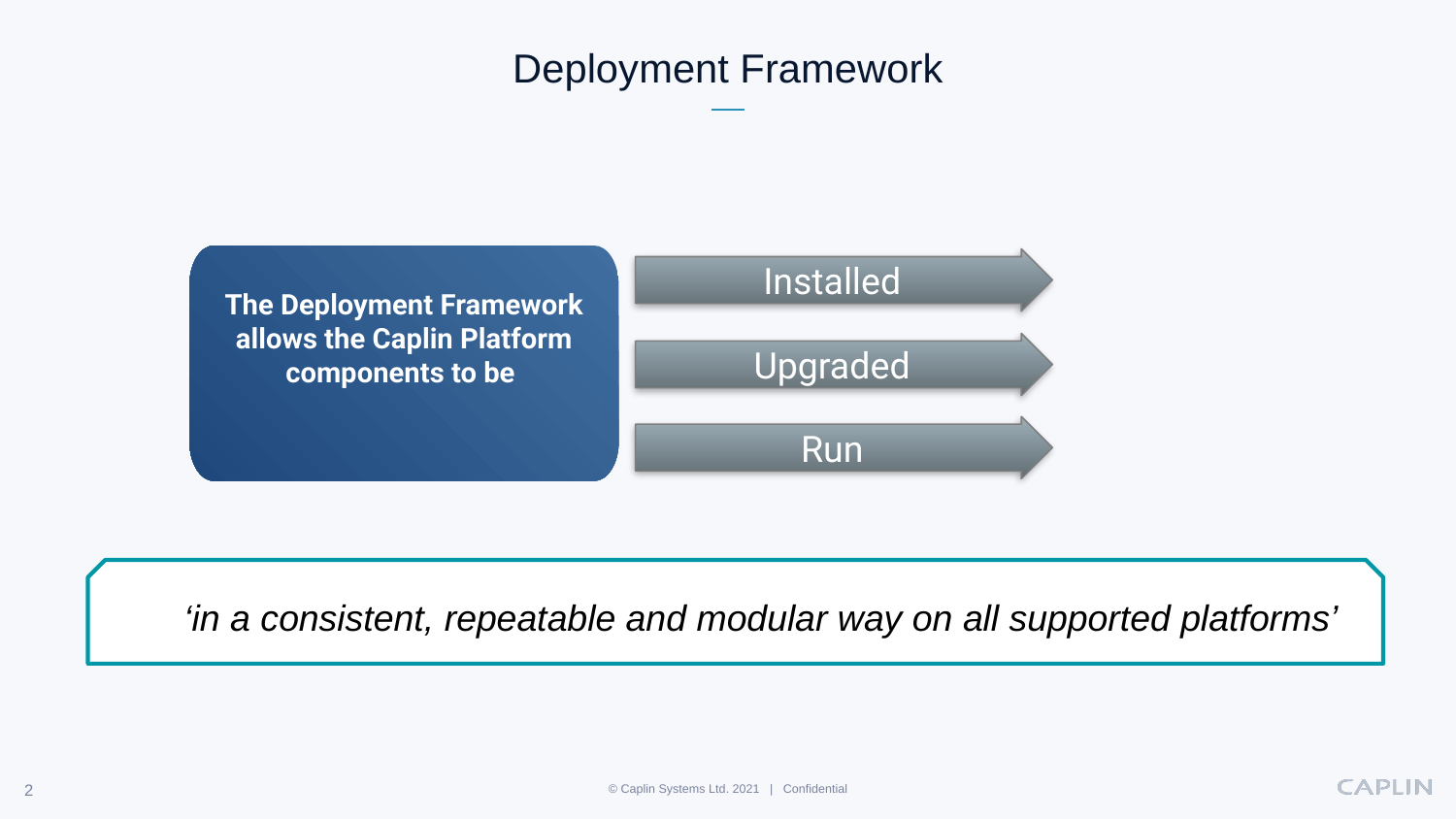

# Deployment Framework
The Deployment Framework allows the Caplin Platform components to be
Installed
Upgraded
Run
‘in a consistent, repeatable and modular way on all supported platforms’